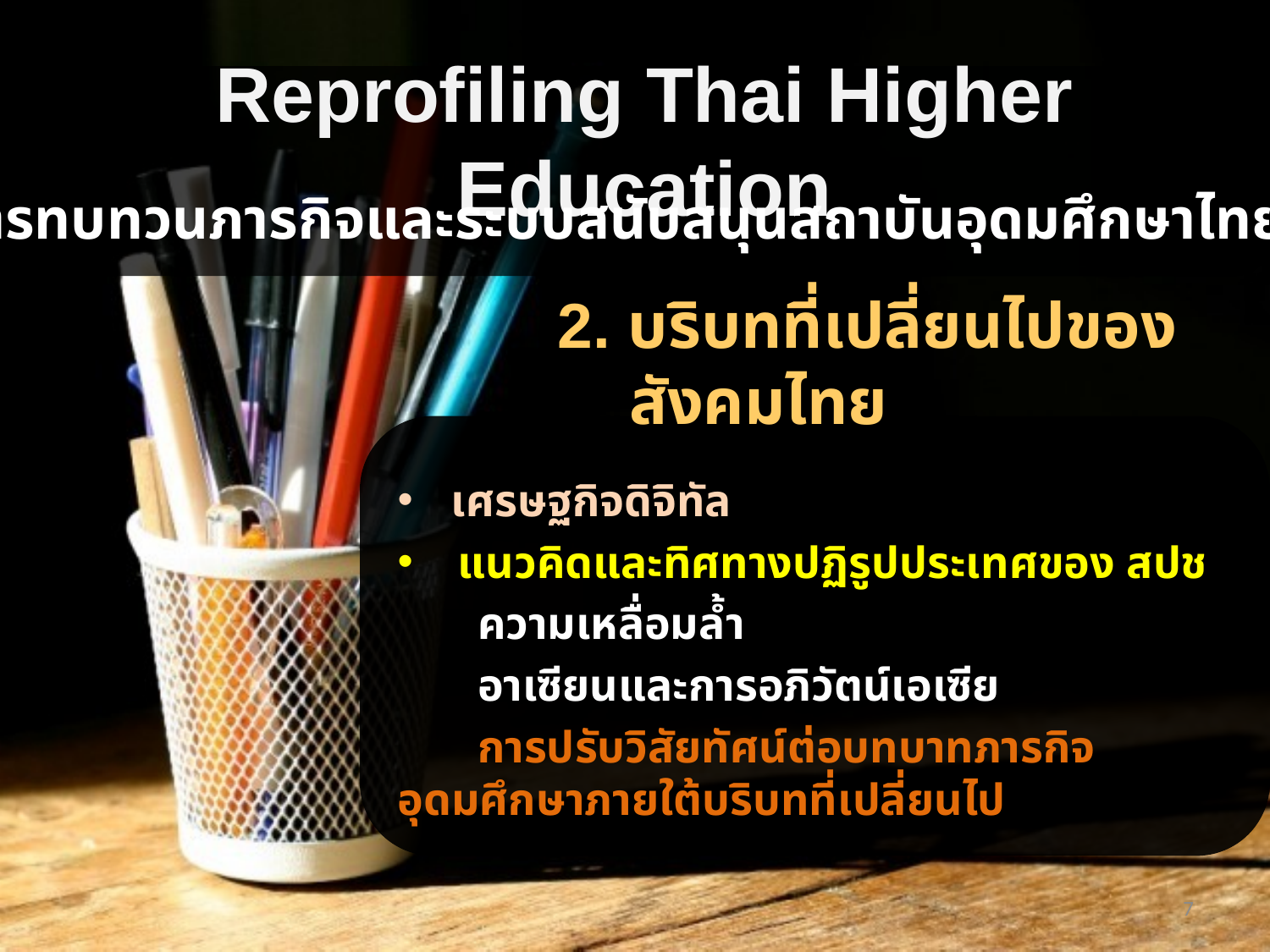

Reprofiling Thai Higher Education

การทบทวนภารกิจและระบบสนับสนุนสถาบันอุดมศึกษาไทย
# 2. บริบทที่เปลี่ยนไปของสังคมไทย

เศรษฐกิจดิจิทัล
แนวคิดและทิศทางปฏิรูปประเทศของ สปช
       ความเหลื่อมล้ำ
       อาเซียนและการอภิวัตน์เอเซีย
       การปรับวิสัยทัศน์ต่อบทบาทภารกิจอุดมศึกษาภายใต้บริบทที่เปลี่ยนไป
7